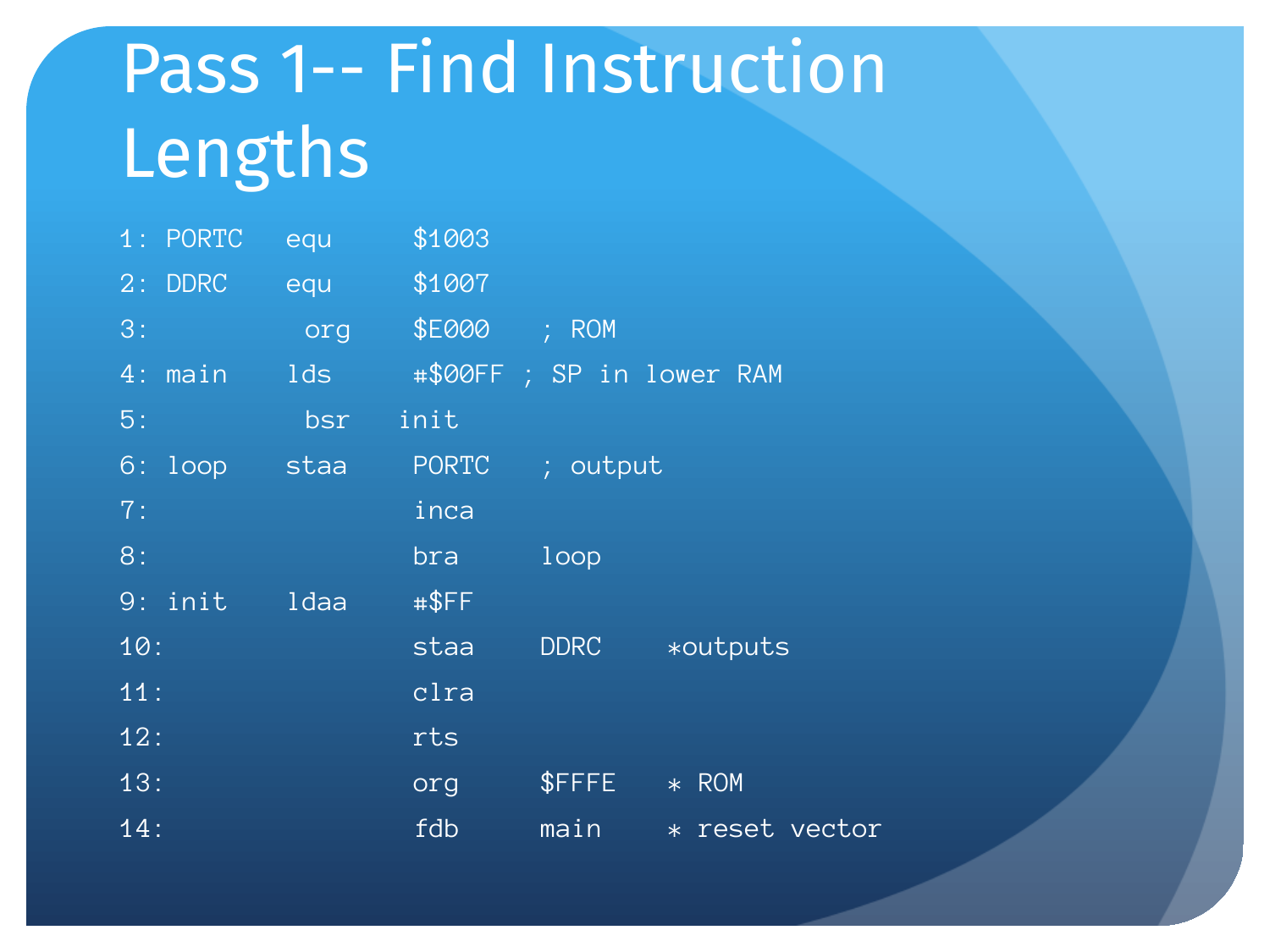

# Pass 1-- Find Instruction Lengths
1: PORTC	equ	$1003
2: DDRC	equ	$1007
3:          org	$E000	; ROM
4: main	lds	#$00FF ; SP in lower RAM
5:          bsr   init
6: loop	staa	PORTC	; output
7:			inca
8:			bra 	loop
9: init	ldaa	#$FF
10:		staa	DDRC	*outputs
11:		clra
12:		rts
13:		org	$FFFE	* ROM
14:		fdb	main	* reset vector